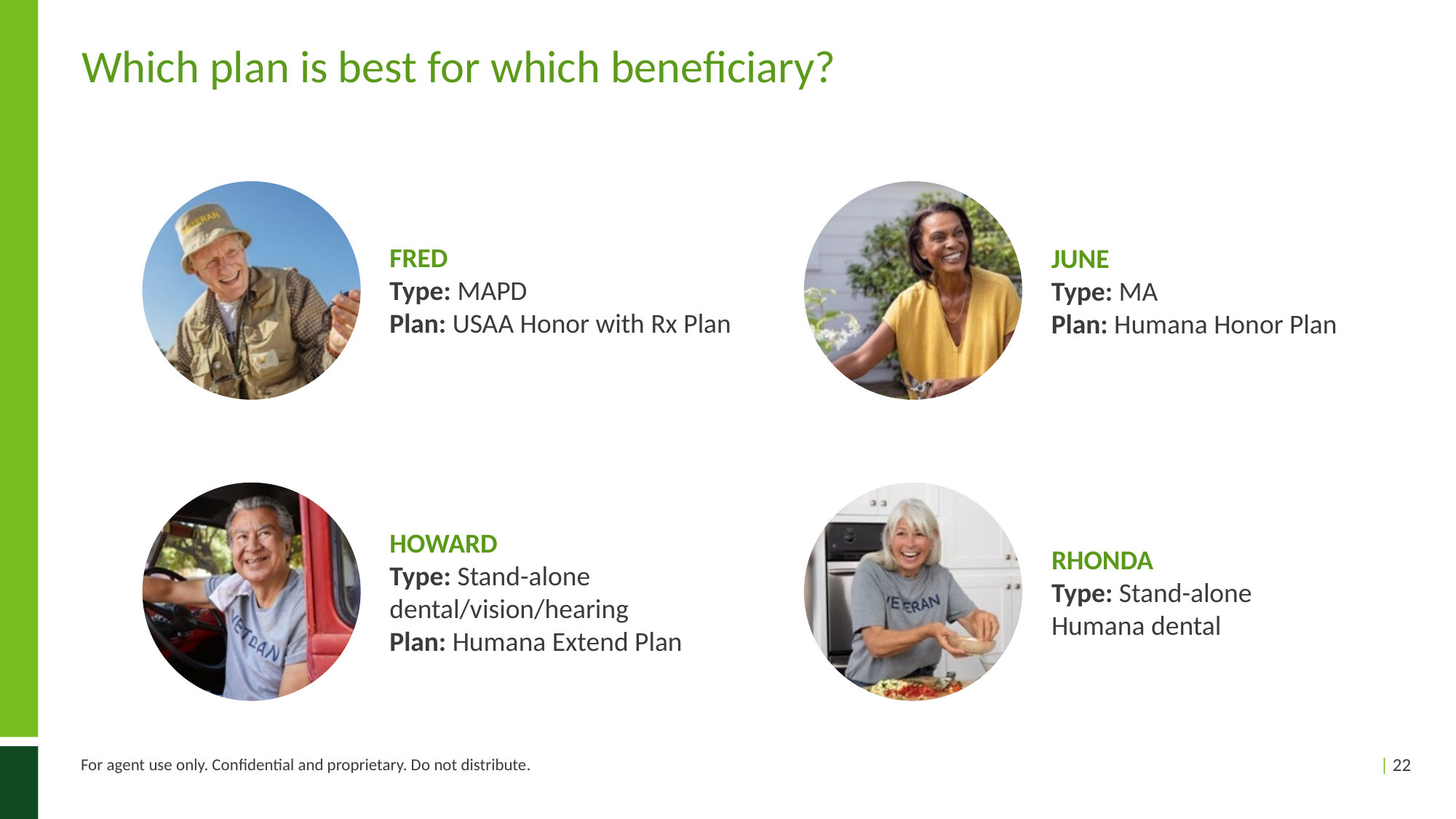

# Which plan is best for which beneficiary?

FRED
Type: MAPD
Plan: USAA Honor with Rx Plan
JUNE
Type: MA
Plan: Humana Honor Plan

HOWARD
Type: Stand-alone dental/vision/hearing
Plan: Humana Extend Plan
RHONDA
Type: Stand-alone Humana dental